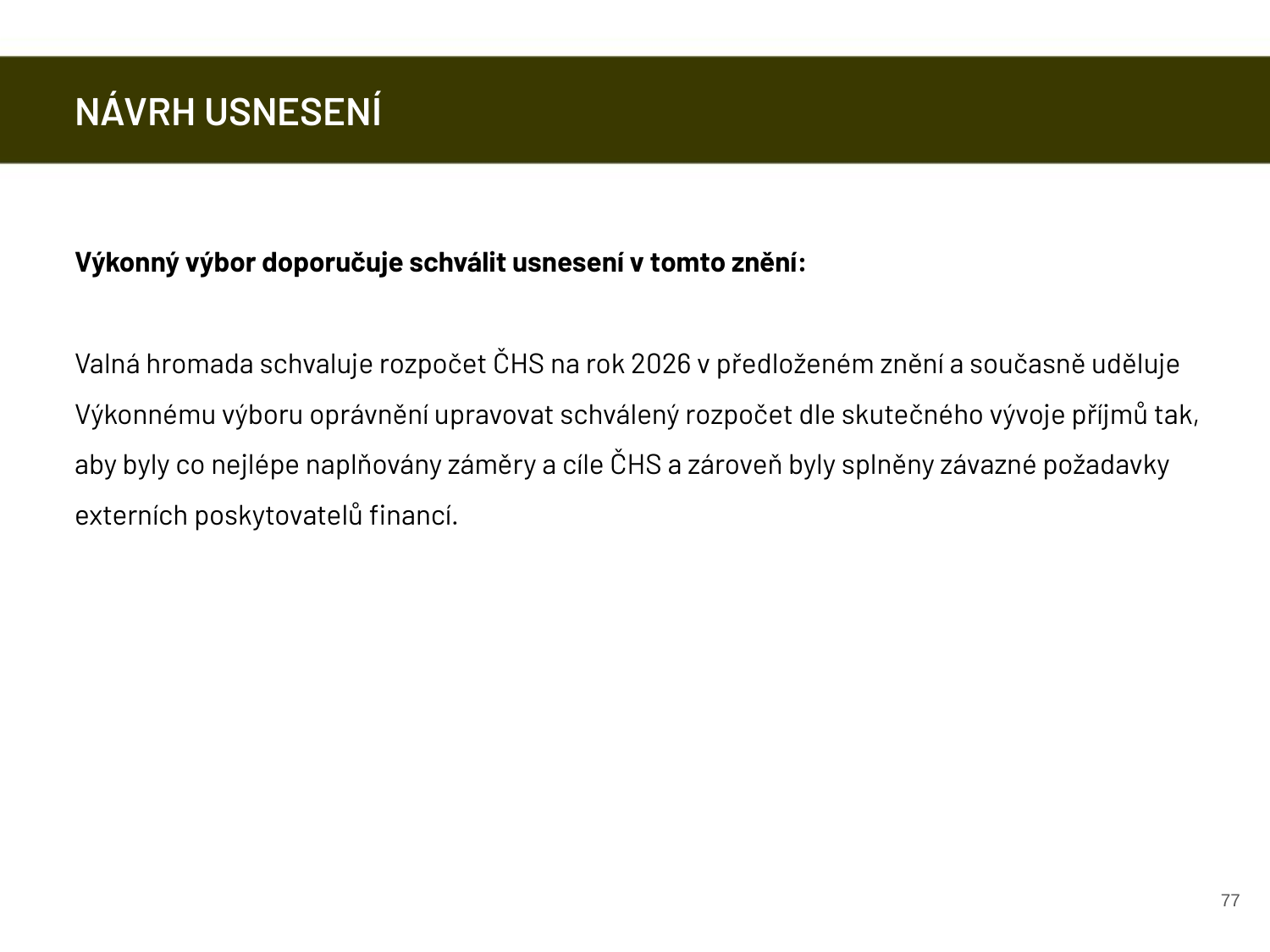

NÁVRH USNESENÍ
Výkonný výbor doporučuje schválit usnesení v tomto znění:

Valná hromada schvaluje rozpočet ČHS na rok 2026 v předloženém znění a současně uděluje Výkonnému výboru oprávnění upravovat schválený rozpočet dle skutečného vývoje příjmů tak, aby byly co nejlépe naplňovány záměry a cíle ČHS a zároveň byly splněny závazné požadavky externích poskytovatelů financí.

77